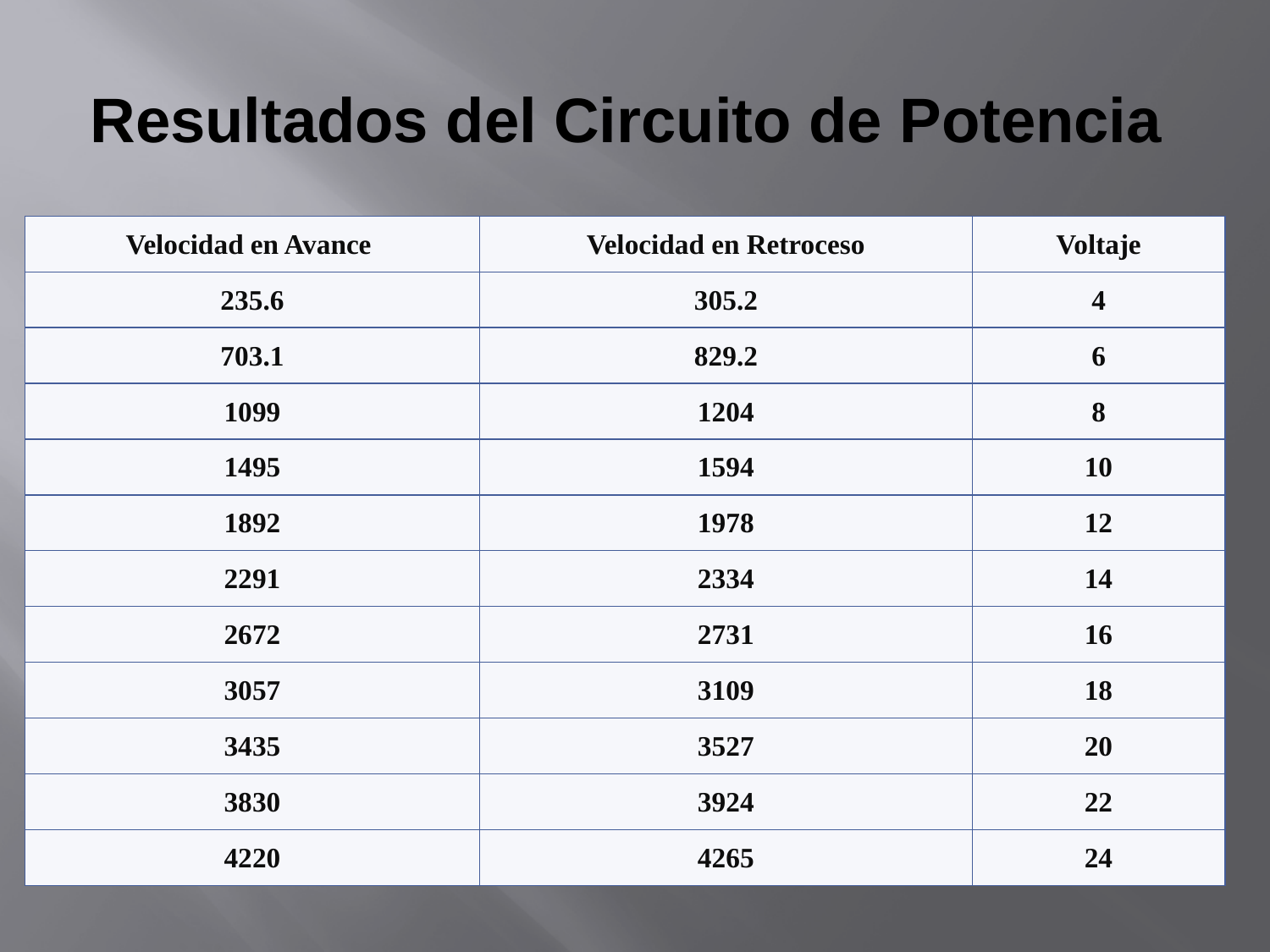

# Resultados del Circuito de Potencia
| Velocidad en Avance | Velocidad en Retroceso | Voltaje |
| --- | --- | --- |
| 235.6 | 305.2 | 4 |
| 703.1 | 829.2 | 6 |
| 1099 | 1204 | 8 |
| 1495 | 1594 | 10 |
| 1892 | 1978 | 12 |
| 2291 | 2334 | 14 |
| 2672 | 2731 | 16 |
| 3057 | 3109 | 18 |
| 3435 | 3527 | 20 |
| 3830 | 3924 | 22 |
| 4220 | 4265 | 24 |